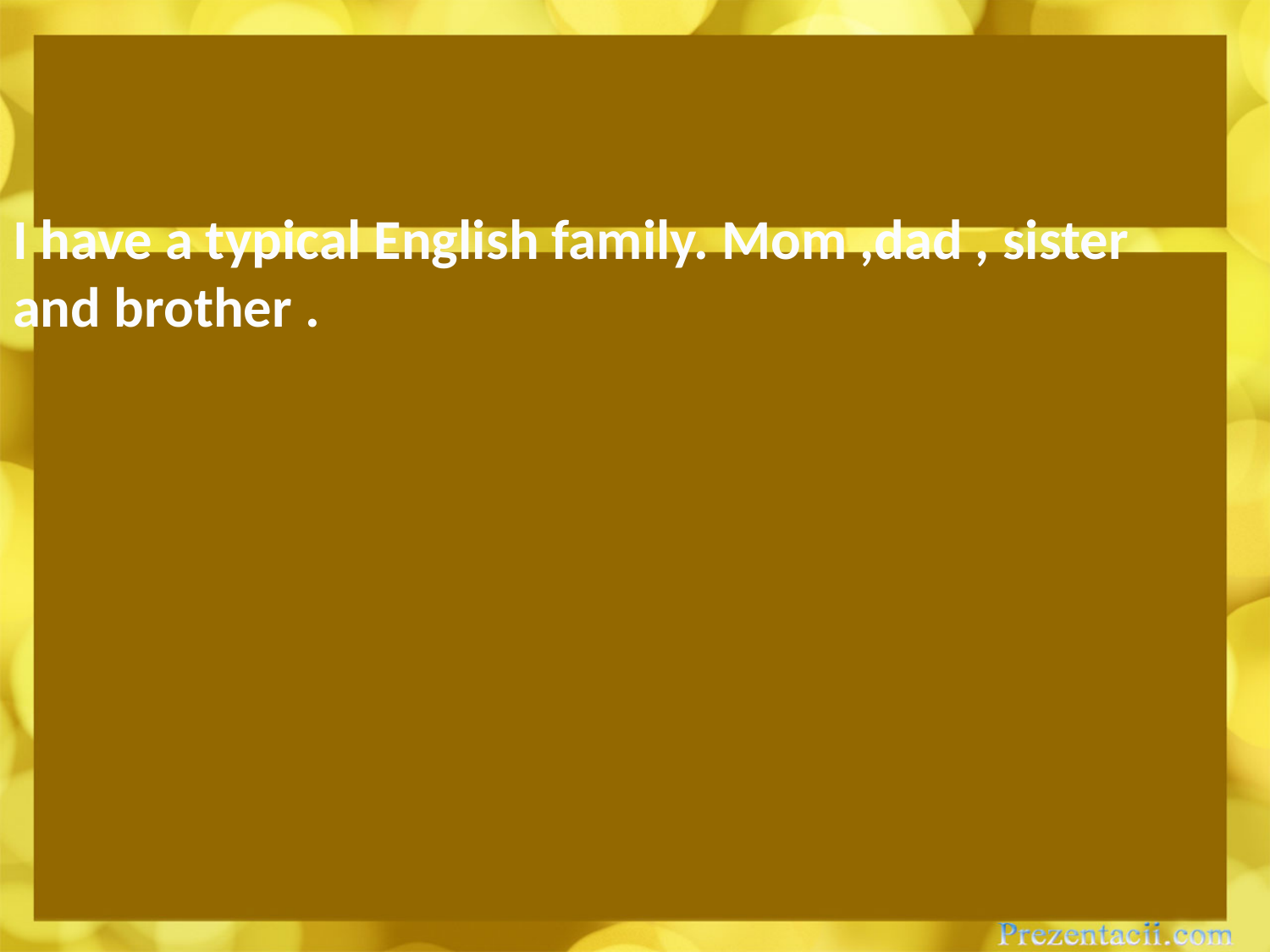

#
I have a typical English family. Mom ,dad , sister and brother .